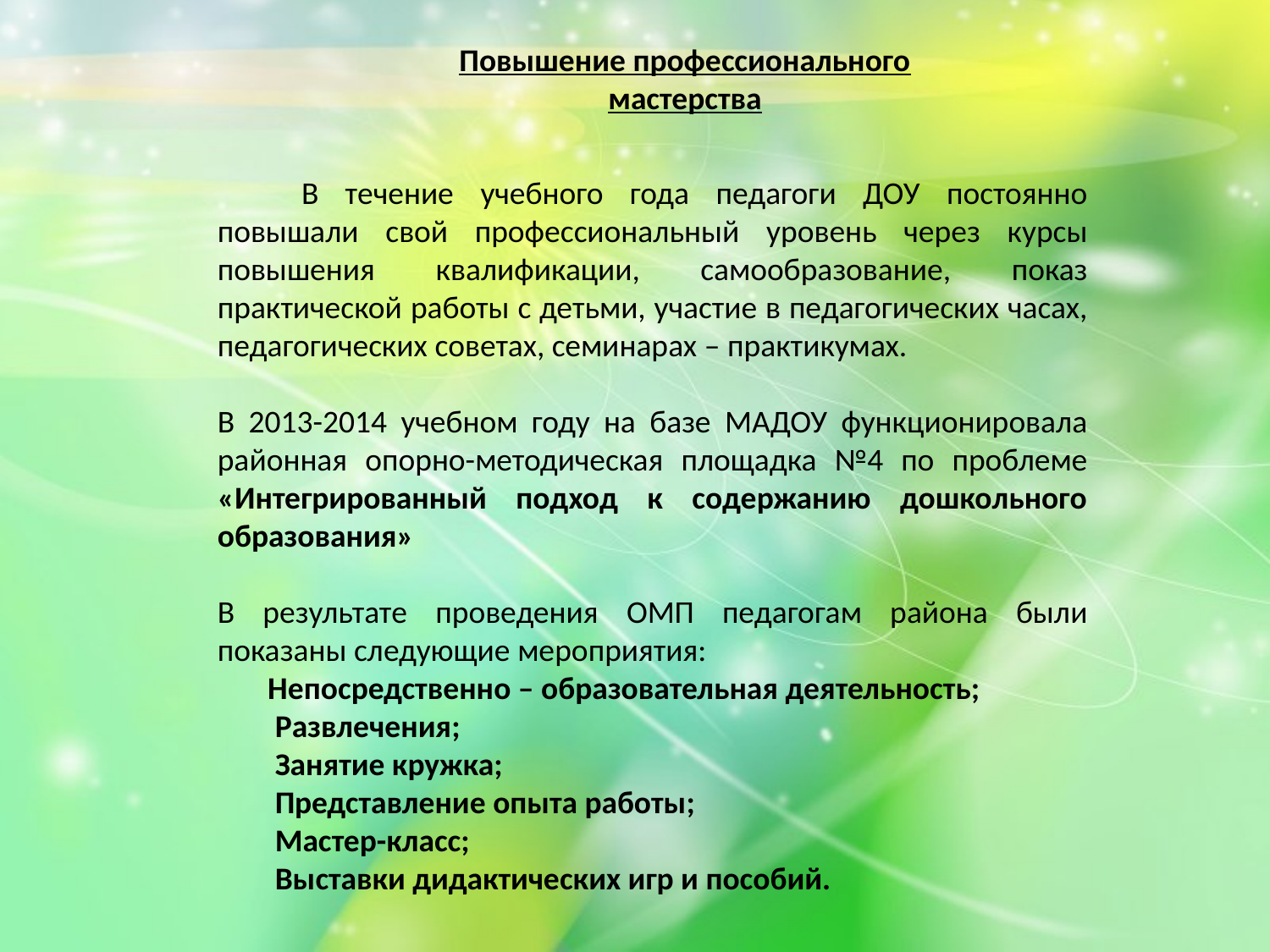

Повышение профессионального мастерства.
 - курсы повышения квалификации,
самообразование,
участие в педагогических часах, педагогических советах,
семинарах – практикумах.
В 2013-2014 учебном году на базе МАДОУ функционировала районная опорно-методическая площадка №4 по проблеме «Интегрированный подход к содержанию дошкольного образования»
В результате проведения ОМП педагогам района были показаны следующие мероприятия:
Непосредственно – образовательная деятельность;
Занятие кружка;
Представление опыта работы;
Мастер-класс;
Выставки дидактических игр и пособий.
Повышение профессионального мастерства
         В течение учебного года педагоги ДОУ постоянно повышали свой профессиональный уровень через курсы повышения квалификации, самообразование, показ практической работы с детьми, участие в педагогических часах, педагогических советах, семинарах – практикумах.

В 2013-2014 учебном году на базе МАДОУ функционировала районная опорно-методическая площадка №4 по проблеме «Интегрированный подход к содержанию дошкольного образования»

В результате проведения ОМП педагогам района были показаны следующие мероприятия:
       Непосредственно – образовательная деятельность;
        Развлечения;
        Занятие кружка;
        Представление опыта работы;
        Мастер-класс;
        Выставки дидактических игр и пособий.